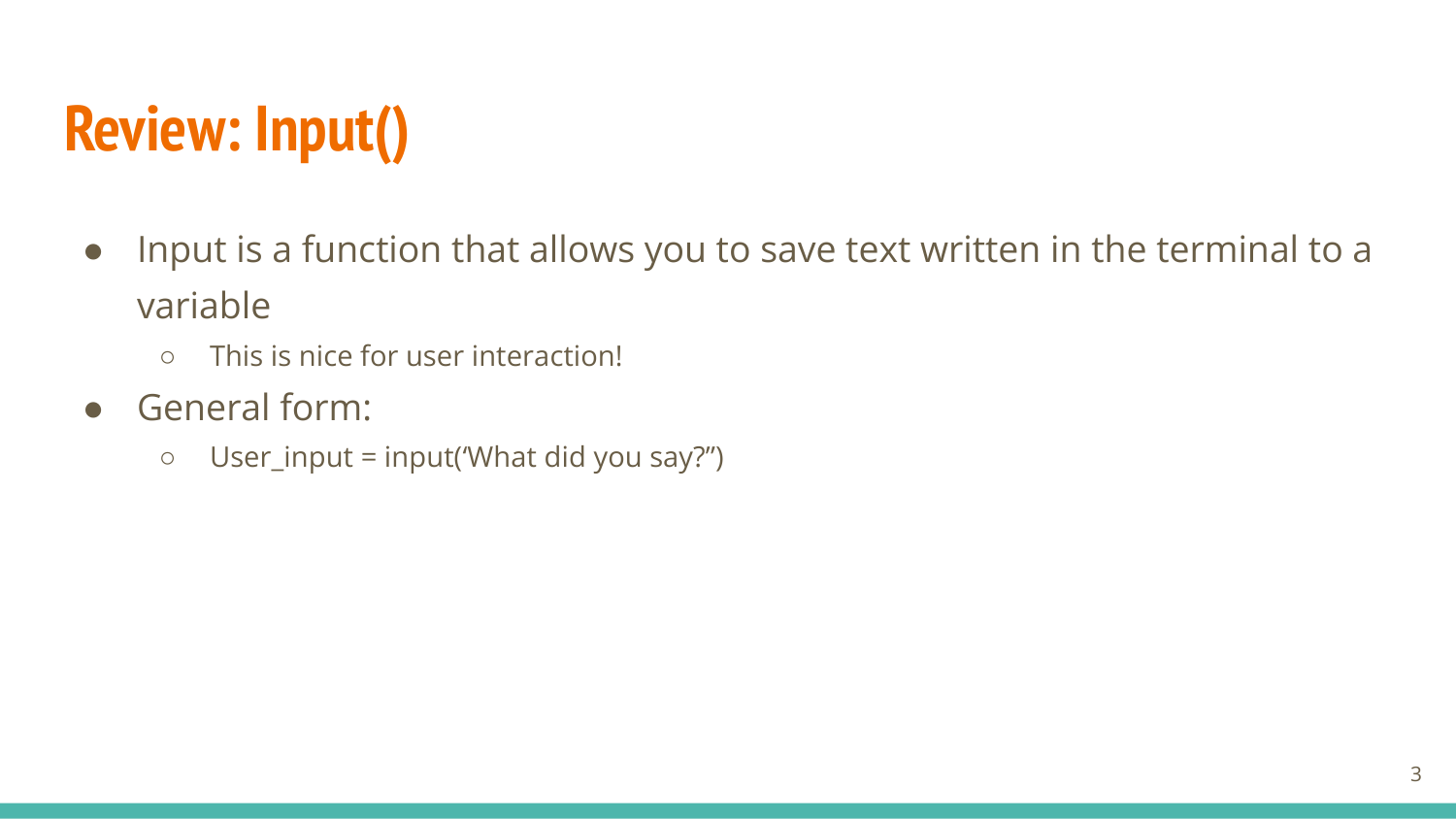

# Review: Input()
Input is a function that allows you to save text written in the terminal to a variable
This is nice for user interaction!
General form:
User_input = input(‘What did you say?”)
3